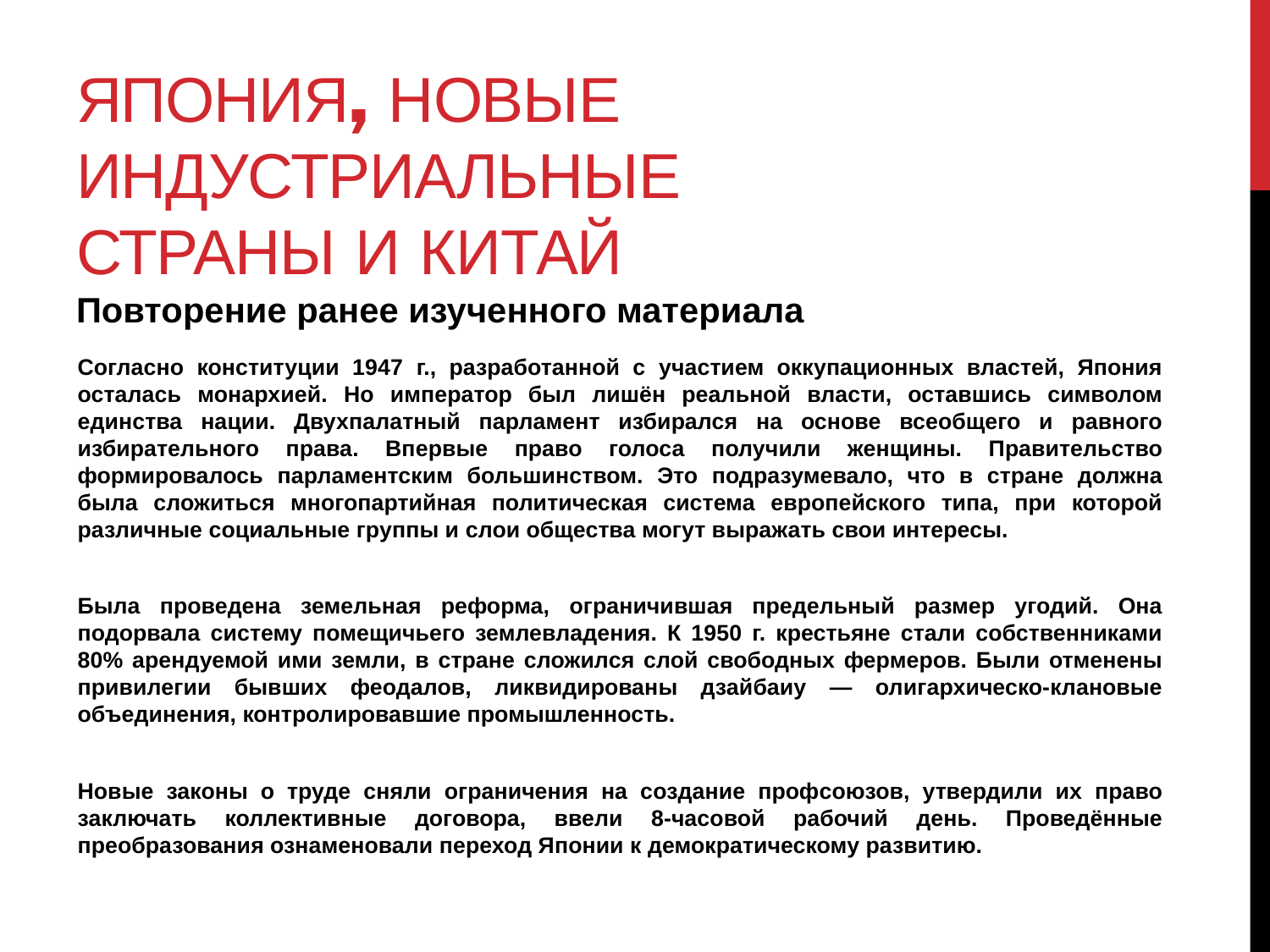

# Япония, новые индустриальные страны и китай Повторение ранее изученного материала
Согласно конституции 1947 г., разработанной с участием оккупационных властей, Япония осталась монархией. Но император был лишён реальной власти, оставшись символом единства нации. Двухпалатный парламент избирался на основе всеобщего и равного избирательного права. Впервые право голоса получили женщины. Правительство формировалось парламентским большинством. Это подразумевало, что в стране должна была сложиться многопартийная политическая система европейского типа, при которой различные социальные группы и слои общества могут выражать свои интересы.

Была проведена земельная реформа, ограничившая предельный размер угодий. Она подорвала систему помещичьего землевладения. К 1950 г. крестьяне стали собственниками 80% арендуемой ими земли, в стране сложился слой свободных фермеров. Были отменены привилегии бывших феодалов, ликвидированы дзайбаиу — олигархическо-клановые объединения, контролировавшие промышленность.

Новые законы о труде сняли ограничения на создание профсоюзов, утвердили их право заключать коллективные договора, ввели 8-часовой рабочий день. Проведённые преобразования ознаменовали переход Японии к демократическому развитию.